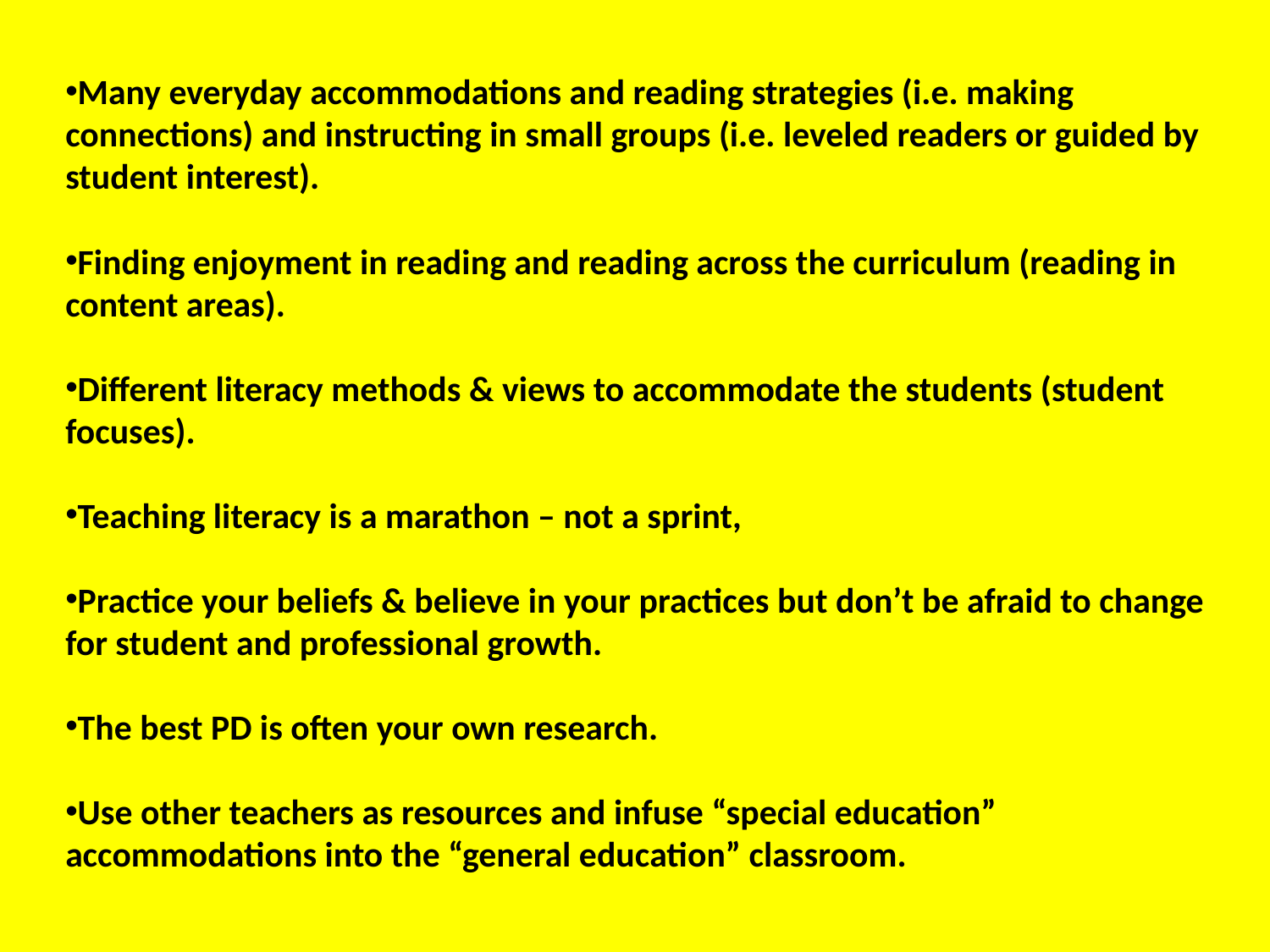

Many everyday accommodations and reading strategies (i.e. making connections) and instructing in small groups (i.e. leveled readers or guided by student interest).

Finding enjoyment in reading and reading across the curriculum (reading in content areas).

Different literacy methods & views to accommodate the students (student focuses).

Teaching literacy is a marathon – not a sprint,

Practice your beliefs & believe in your practices but don’t be afraid to change for student and professional growth.

The best PD is often your own research.

Use other teachers as resources and infuse “special education” accommodations into the “general education” classroom.